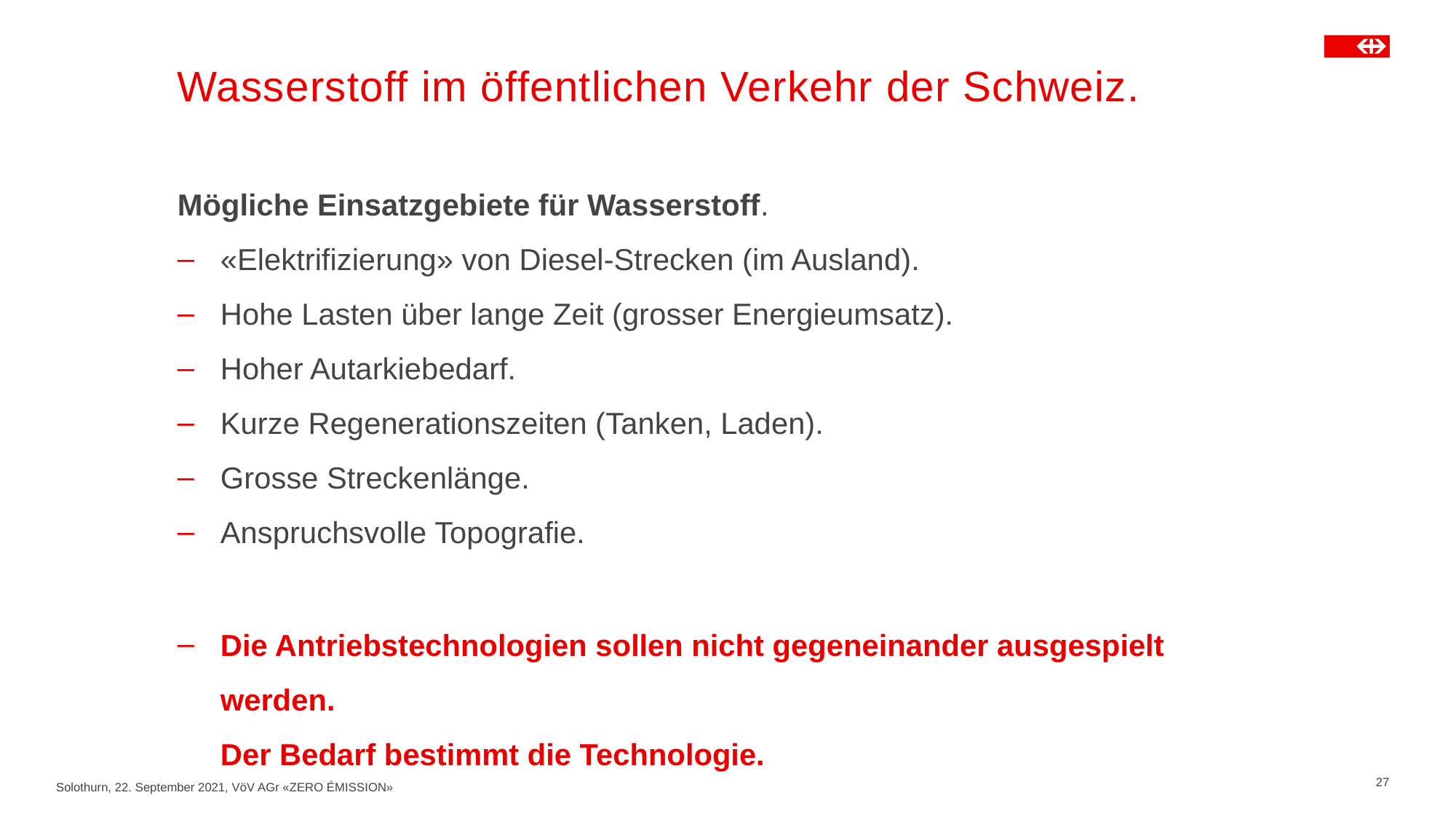

# Wasserstoff im öffentlichen Verkehr der Schweiz.
Mögliche Einsatzgebiete für Wasserstoff.
«Elektrifizierung» von Diesel-Strecken (im Ausland).
Hohe Lasten über lange Zeit (grosser Energieumsatz).
Hoher Autarkiebedarf.
Kurze Regenerationszeiten (Tanken, Laden).
Grosse Streckenlänge.
Anspruchsvolle Topografie.

Die Antriebstechnologien sollen nicht gegeneinander ausgespielt werden.
Der Bedarf bestimmt die Technologie.
Solothurn, 22. September 2021, VöV AGr «ZERO ÉMISSION»
27